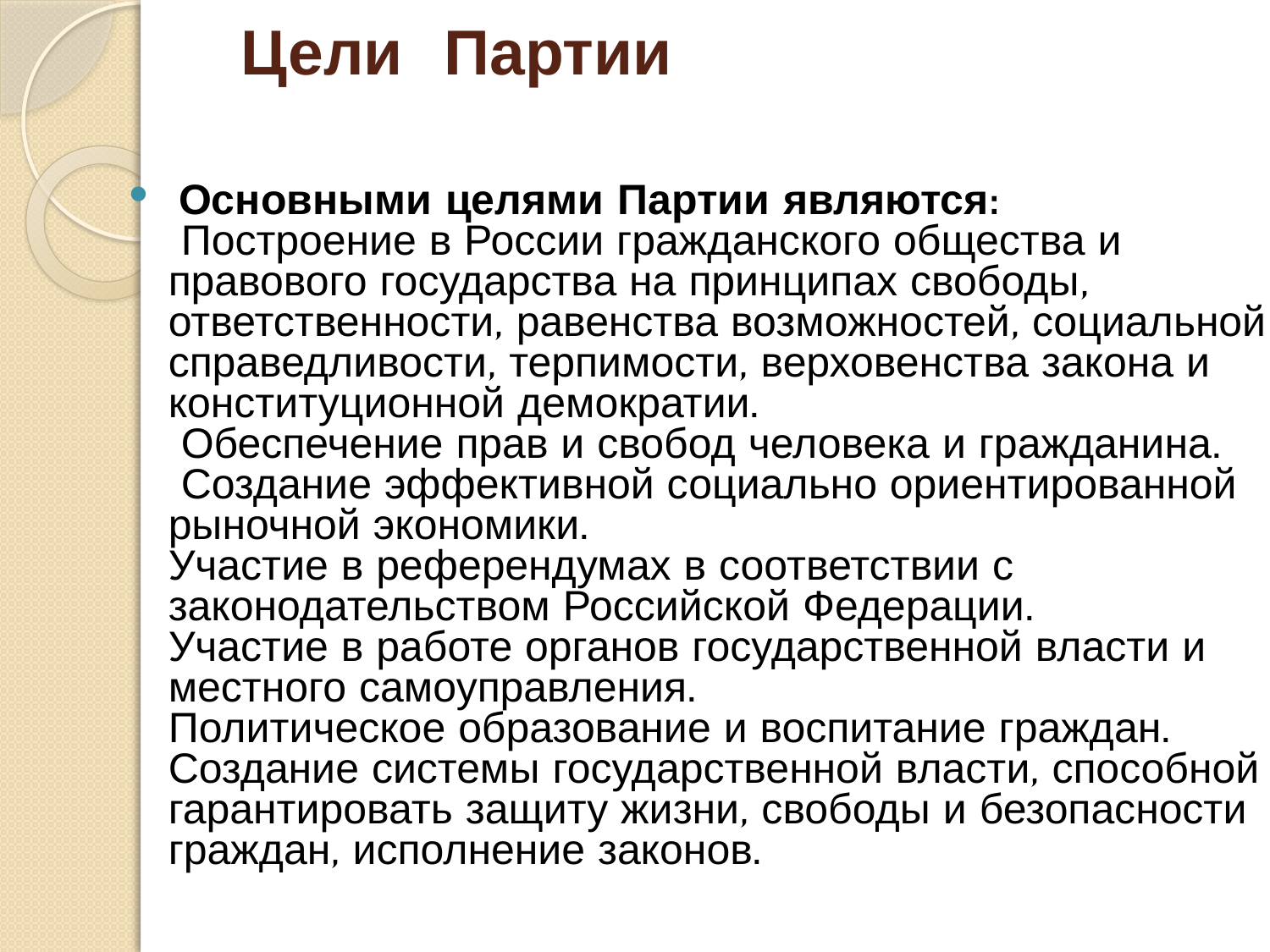

# Цели  Партии
 Основными целями Партии являются:
 Построение в России гражданского общества и правового государства на принципах свободы, ответственности, равенства возможностей, социальной справедливости, терпимости, верховенства закона и конституционной демократии.
 Обеспечение прав и свобод человека и гражданина.
 Создание эффективной социально ориентированной рыночной экономики.
Участие в референдумах в соответствии с законодательством Российской Федерации.
Участие в работе органов государственной власти и местного самоуправления.
Политическое образование и воспитание граждан.
Создание системы государственной власти, способной гарантировать защиту жизни, свободы и безопасности граждан, исполнение законов.